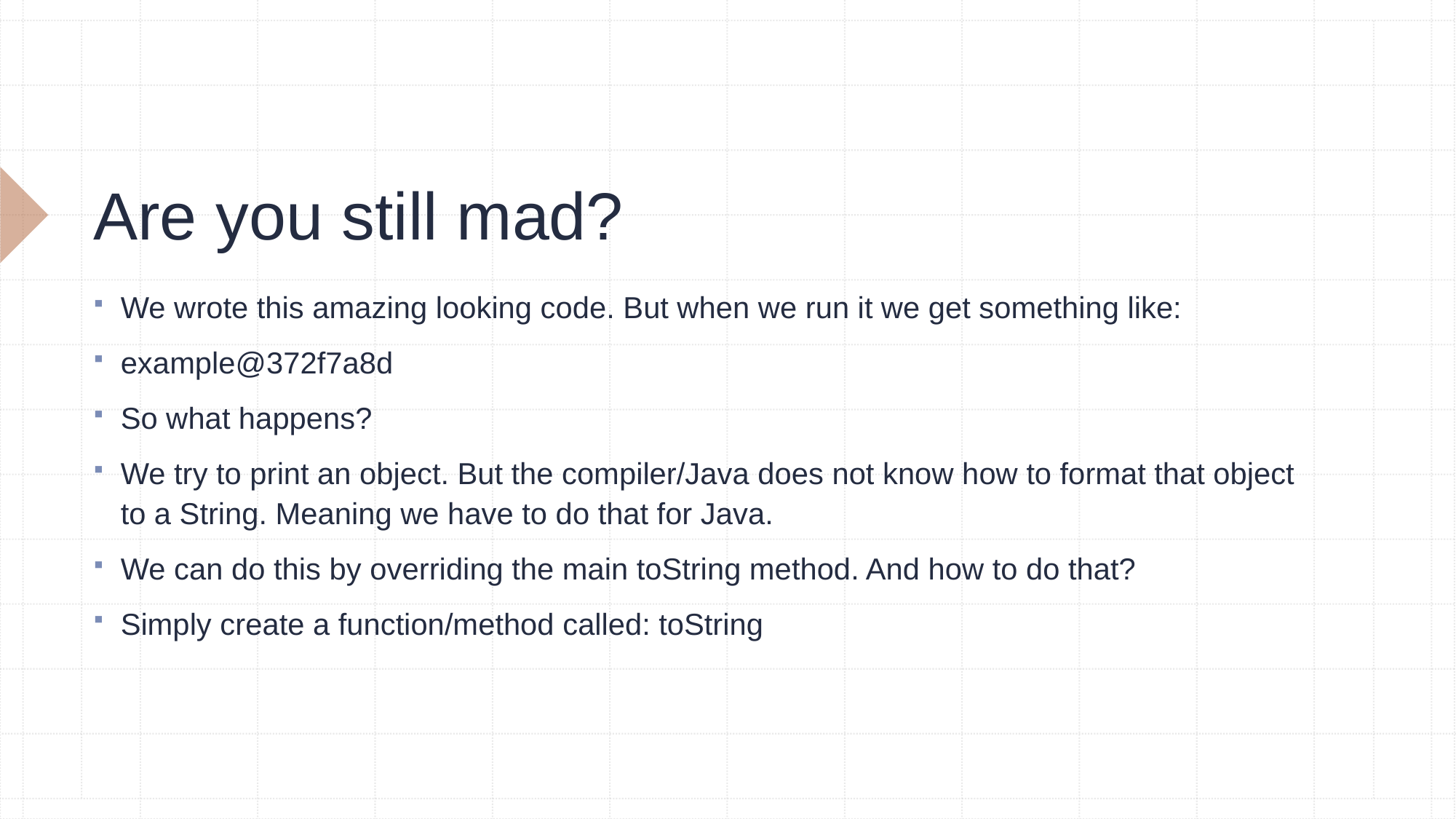

# Are you still mad?
We wrote this amazing looking code. But when we run it we get something like:
example@372f7a8d
So what happens?
We try to print an object. But the compiler/Java does not know how to format that object to a String. Meaning we have to do that for Java.
We can do this by overriding the main toString method. And how to do that?
Simply create a function/method called: toString